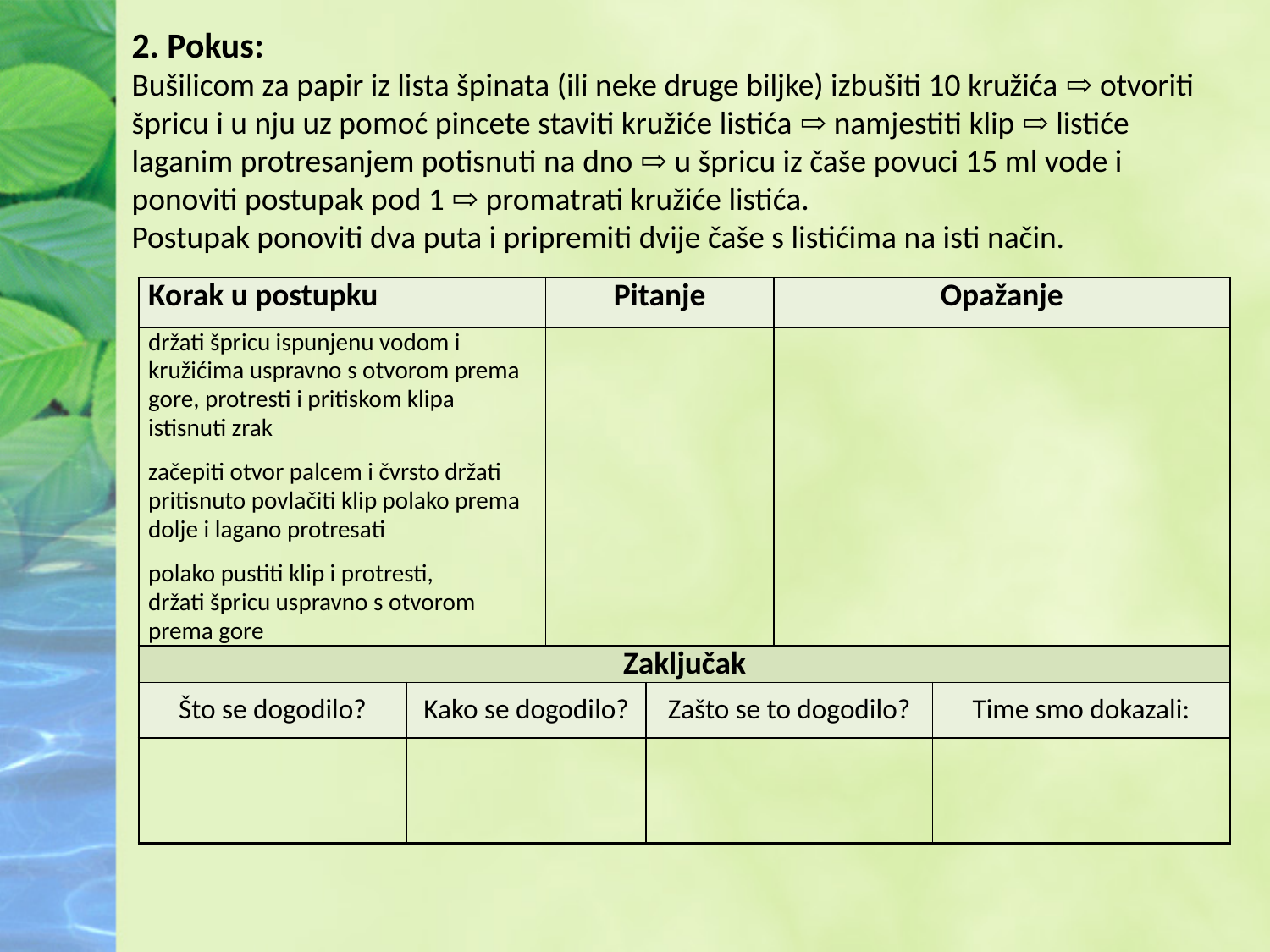

2. Pokus:
Bušilicom za papir iz lista špinata (ili neke druge biljke) izbušiti 10 kružića ⇨ otvoriti špricu i u nju uz pomoć pincete staviti kružiće listića ⇨ namjestiti klip ⇨ listiće laganim protresanjem potisnuti na dno ⇨ u špricu iz čaše povuci 15 ml vode i ponoviti postupak pod 1 ⇨ promatrati kružiće listića.
Postupak ponoviti dva puta i pripremiti dvije čaše s listićima na isti način.
| Korak u postupku |  | Pitanje |  | Opažanje |  |
| --- | --- | --- | --- | --- | --- |
| držati špricu ispunjenu vodom i kružićima uspravno s otvorom prema gore, protresti i pritiskom klipa istisnuti zrak |  |  |  |  |  |
| začepiti otvor palcem i čvrsto držati pritisnuto povlačiti klip polako prema dolje i lagano protresati |  |  |  |  |  |
| polako pustiti klip i protresti, držati špricu uspravno s otvorom prema gore |  |  |  |  |  |
| Zaključak |  |  |  |  |  |
| Što se dogodilo? | Kako se dogodilo? |  | Zašto se to dogodilo? |  | Time smo dokazali: |
|  |  |  |  |  |  |